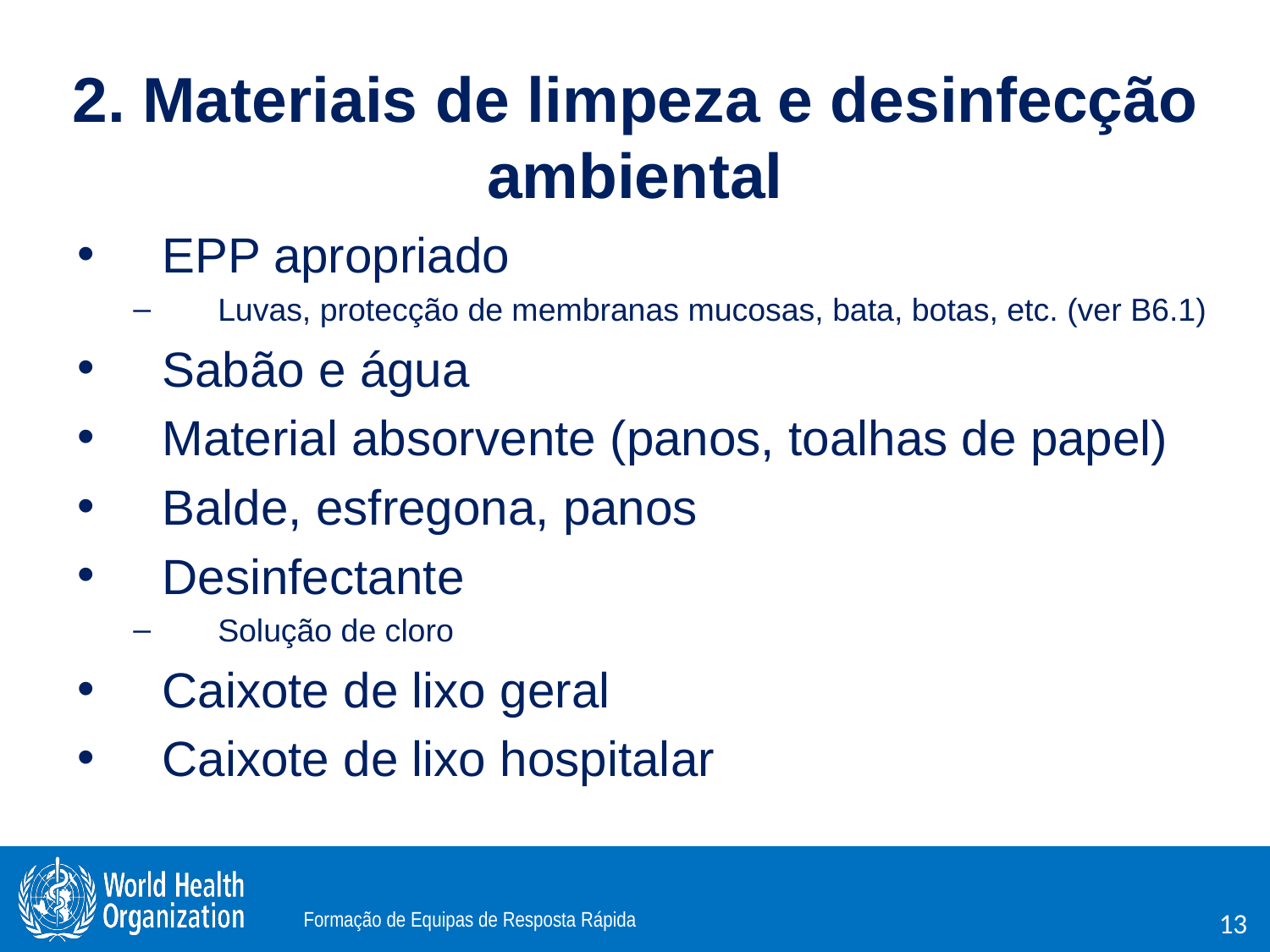

2. Materiais de limpeza e desinfecção ambiental
EPP apropriado
Luvas, protecção de membranas mucosas, bata, botas, etc. (ver B6.1)
Sabão e água
Material absorvente (panos, toalhas de papel)
Balde, esfregona, panos
Desinfectante
Solução de cloro
Caixote de lixo geral
Caixote de lixo hospitalar